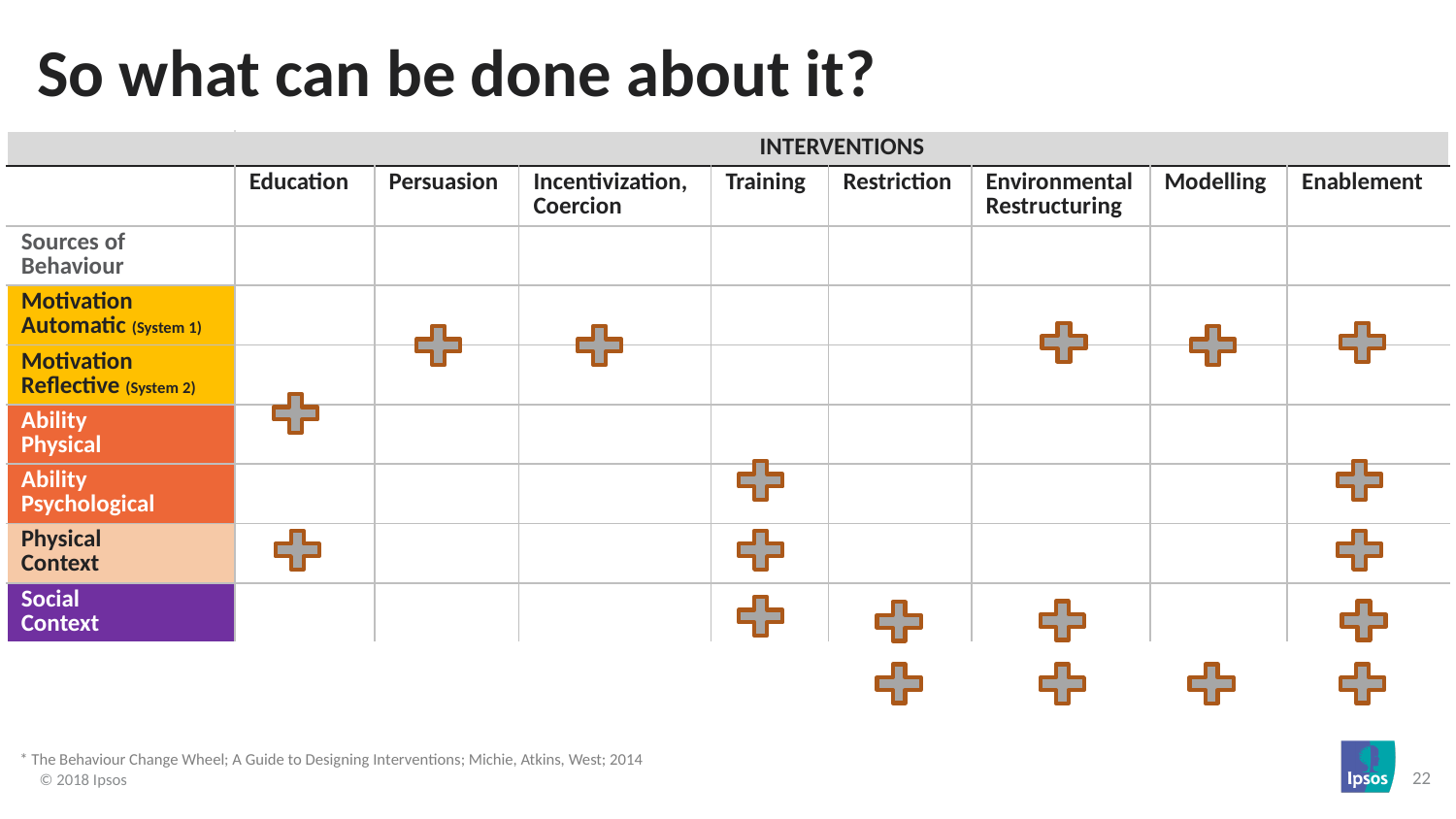

# So what can be done about it?
|  | INTERVENTIONS |  |  |  |  |  |  |  |
| --- | --- | --- | --- | --- | --- | --- | --- | --- |
|  | Education | Persuasion | Incentivization, Coercion | Training | Restriction | Environmental Restructuring | Modelling | Enablement |
| Sources of Behaviour |  |  |  |  |  |  |  |  |
| Motivation Automatic (System 1) |  |  |  |  |  |  |  |  |
| Motivation Reflective (System 2) |  |  |  |  |  |  |  |  |
| Ability Physical |  |  |  |  |  |  |  |  |
| Ability Psychological |  |  |  |  |  |  |  |  |
| Physical Context |  |  |  |  |  |  |  |  |
| Social Context |  |  |  |  |  |  |  |  |

* The Behaviour Change Wheel; A Guide to Designing Interventions; Michie, Atkins, West; 2014